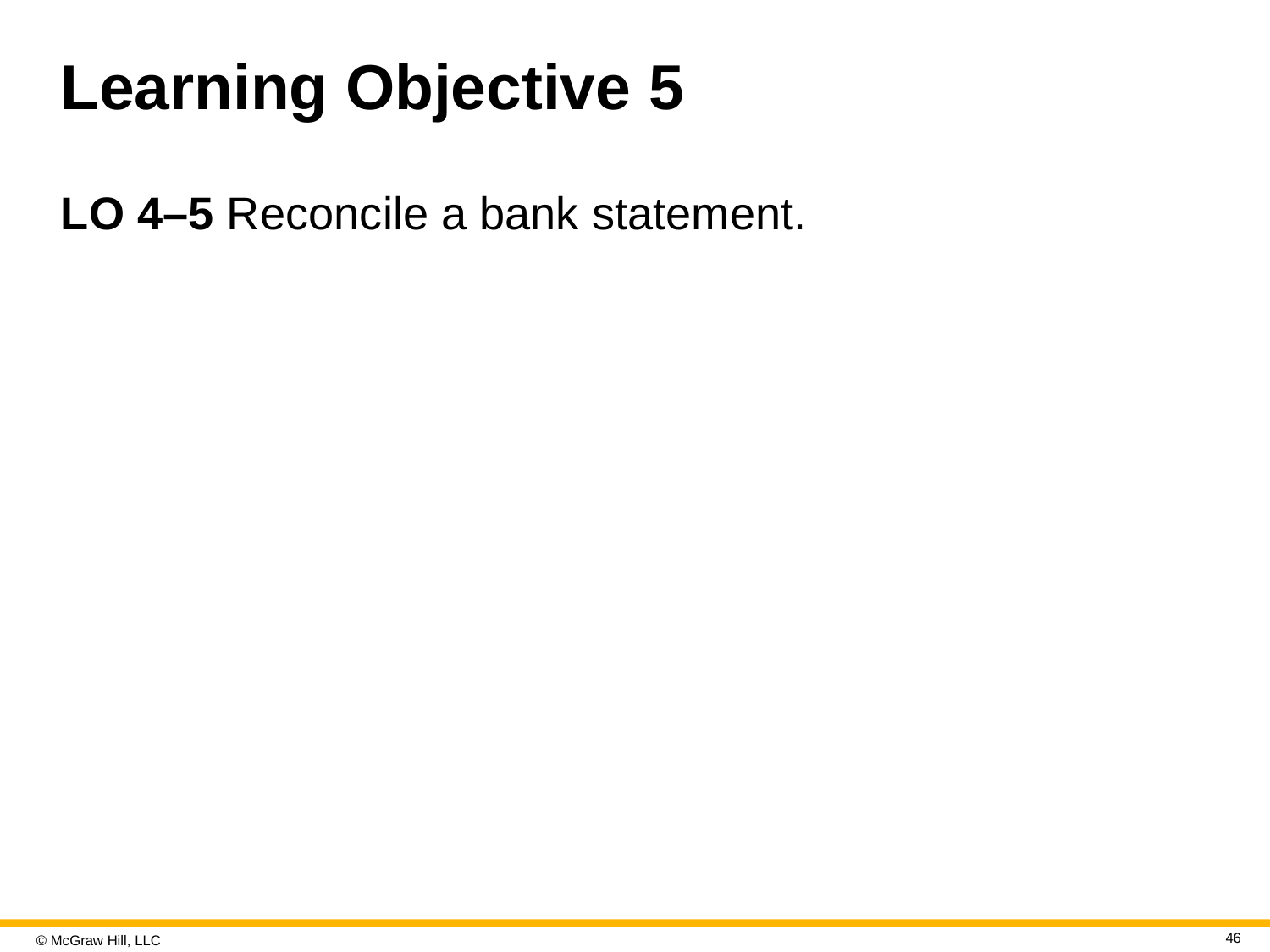

# Learning Objective 5
L O 4–5 Reconcile a bank statement.
46